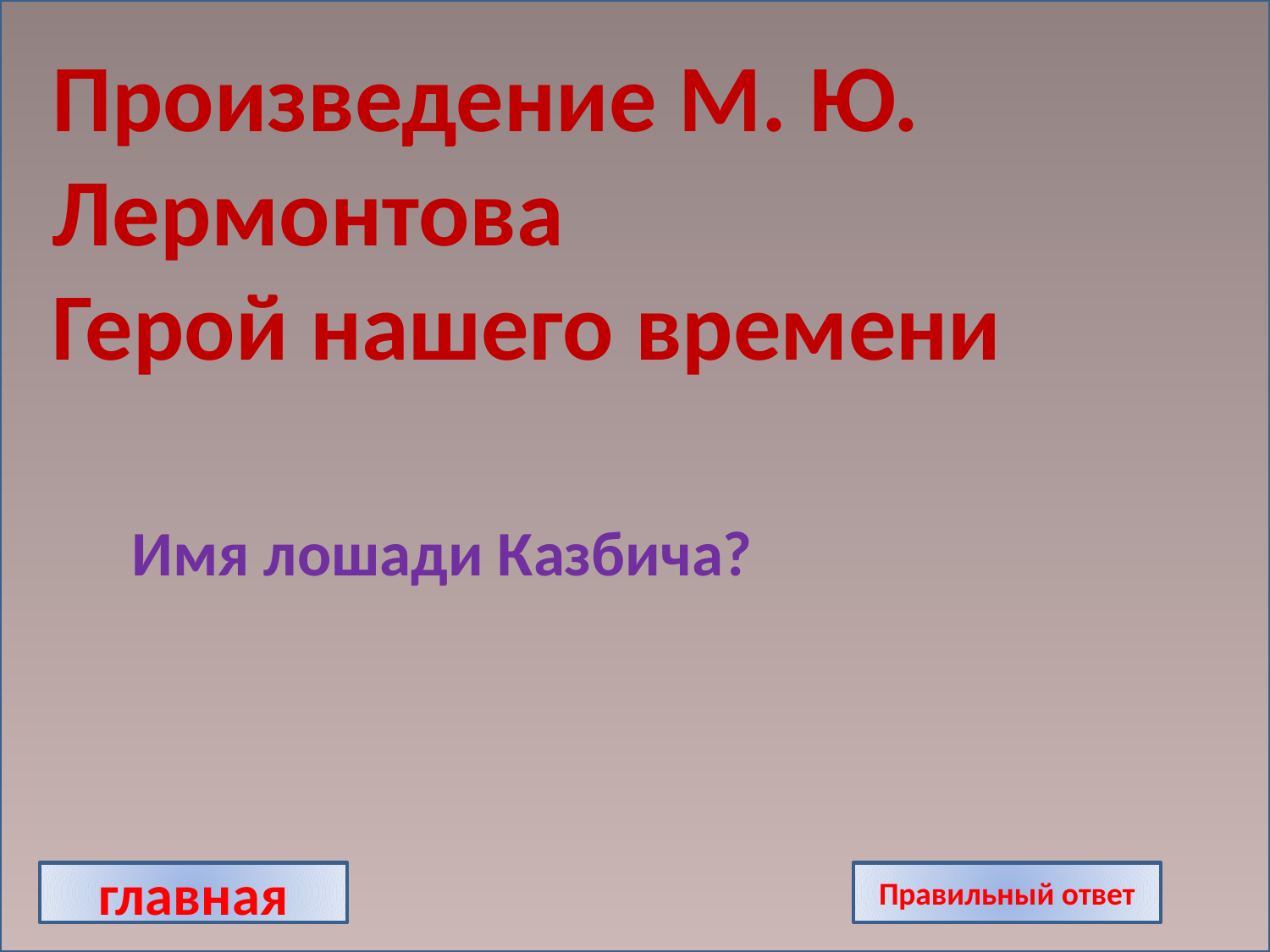

Произведение М. Ю. Лермонтова
Герой нашего времени

Имя лошади Казбича?
главная
Правильный ответ